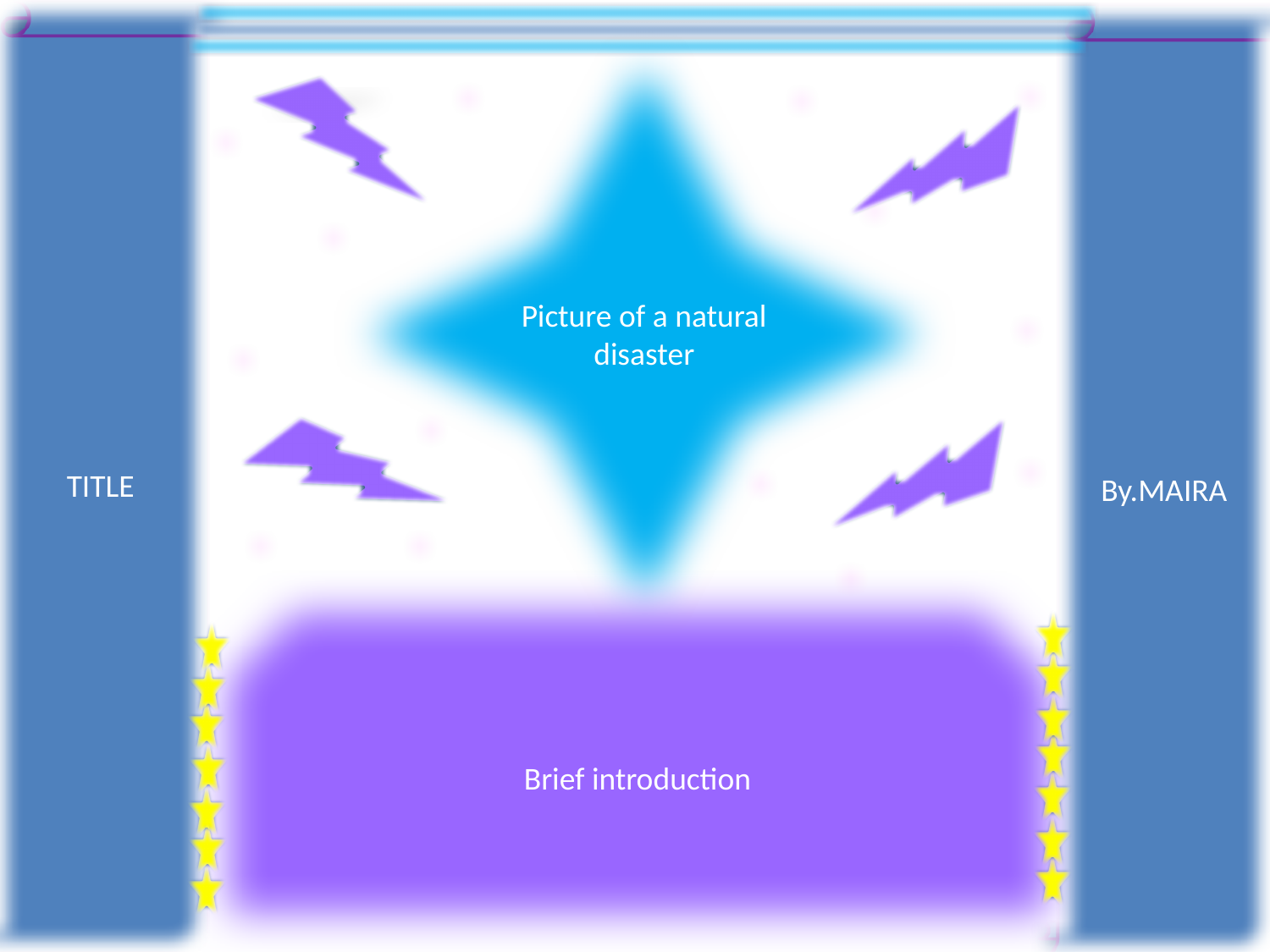

TITLE
Picture of a natural disaster

By.MAIRA

Brief introduction